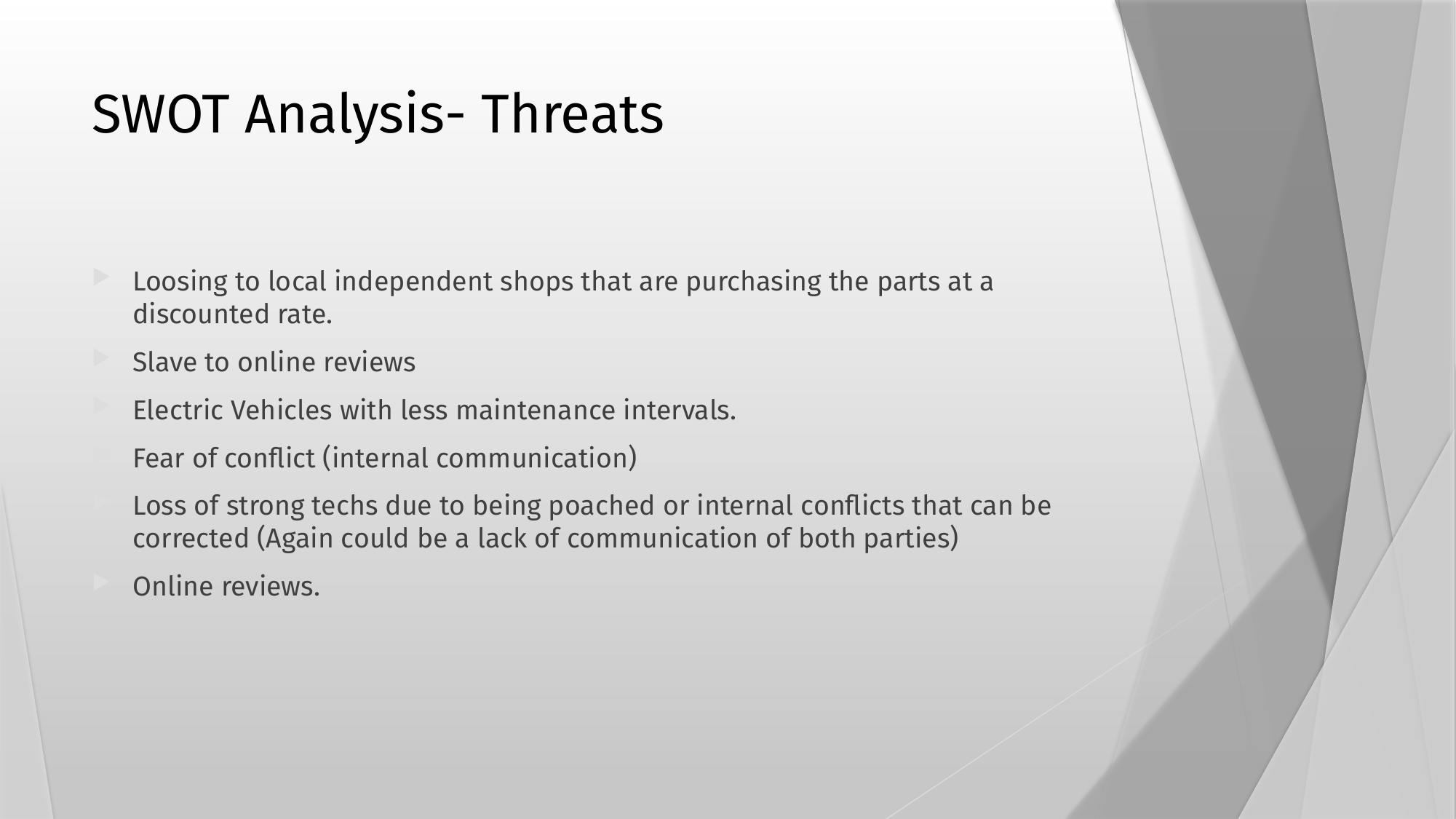

# SWOT Analysis- Threats
Loosing to local independent shops that are purchasing the parts at a discounted rate.
Slave to online reviews
Electric Vehicles with less maintenance intervals.
Fear of conflict (internal communication)
Loss of strong techs due to being poached or internal conflicts that can be corrected (Again could be a lack of communication of both parties)
Online reviews.